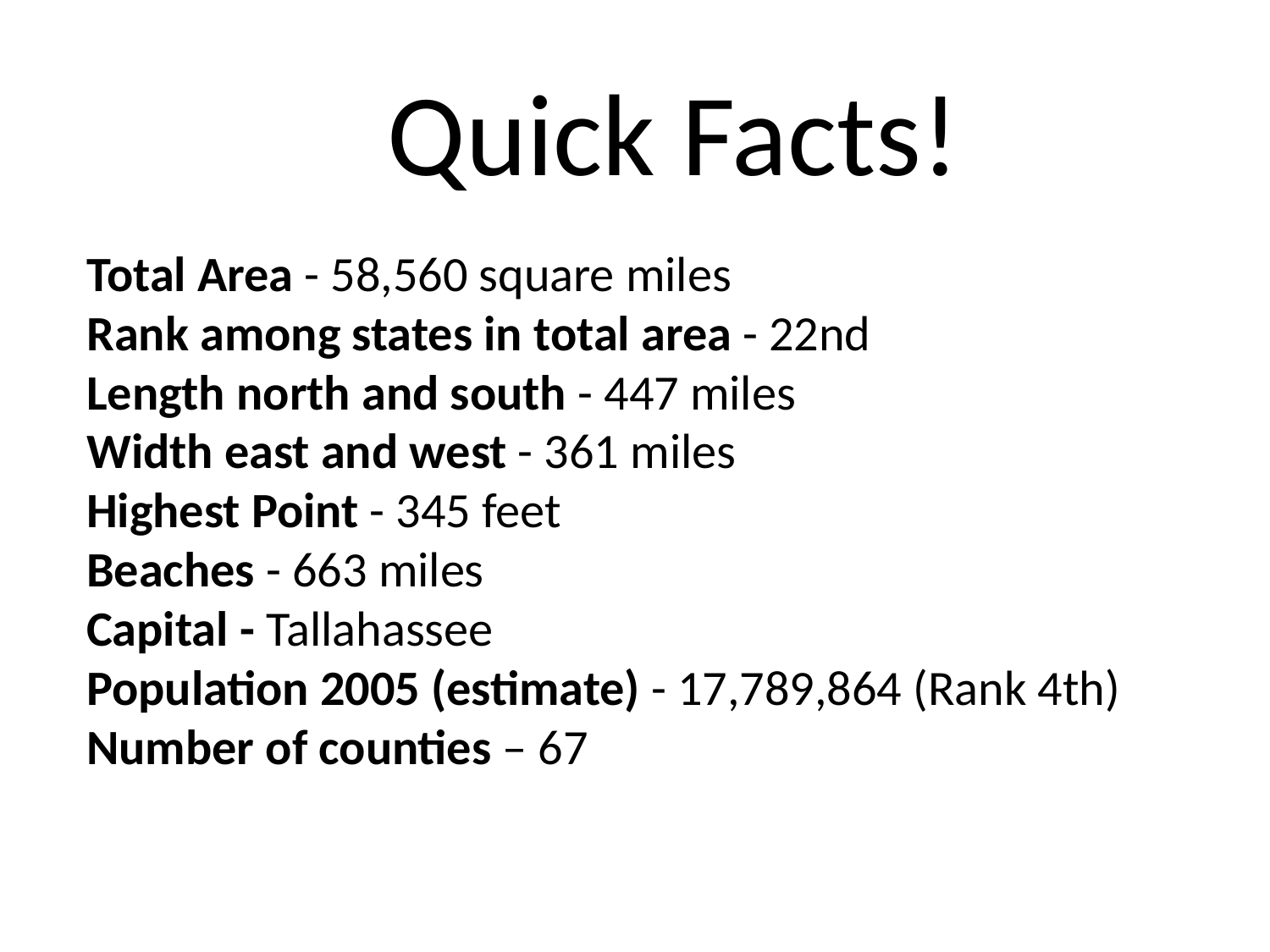

Quick Facts!
# Total Area - 58,560 square miles Rank among states in total area - 22nd Length north and south - 447 miles Width east and west - 361 miles Highest Point - 345 feet Beaches - 663 miles Capital - Tallahassee Population 2005 (estimate) - 17,789,864 (Rank 4th) Number of counties – 67